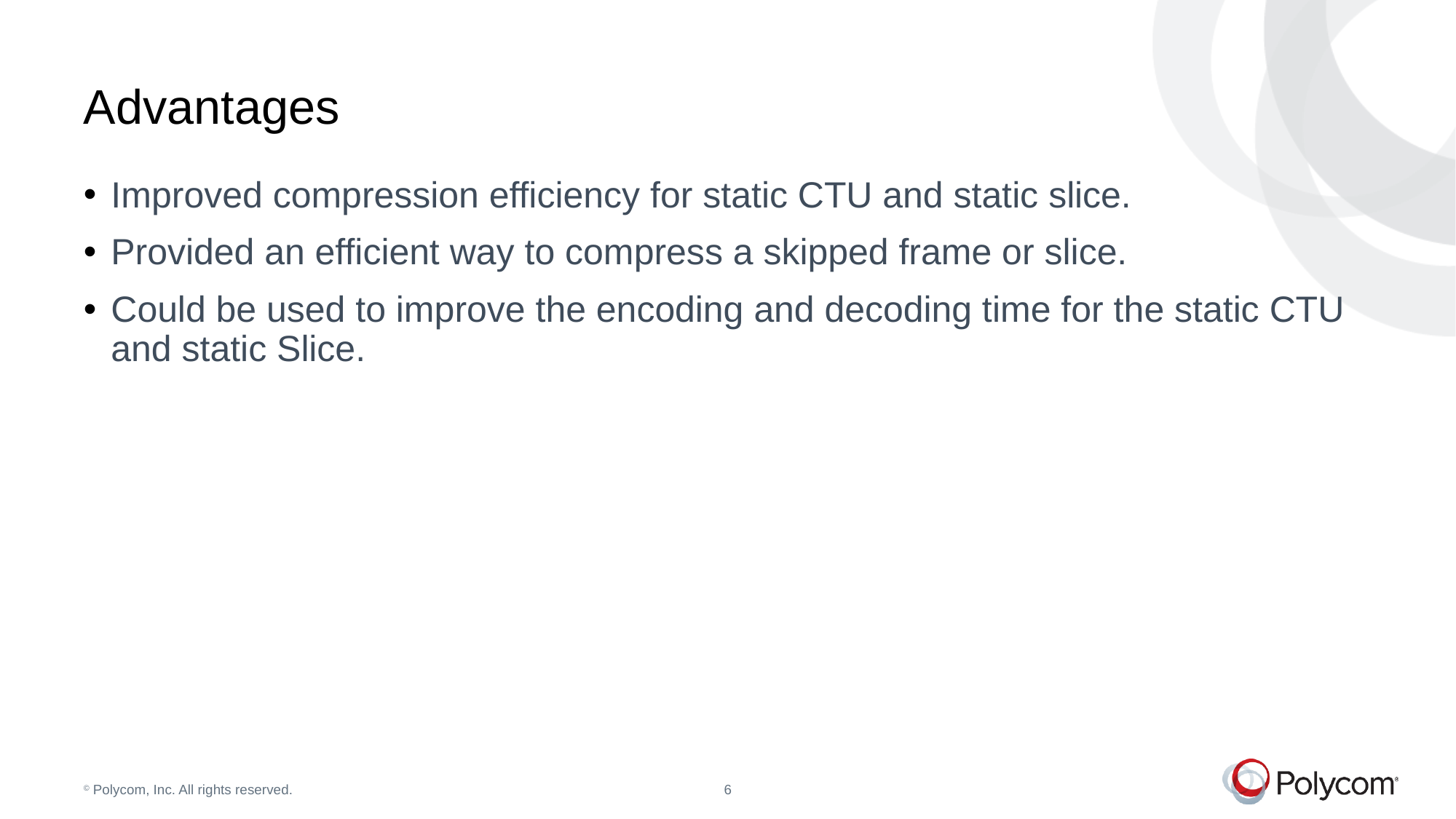

# Advantages
Improved compression efficiency for static CTU and static slice.
Provided an efficient way to compress a skipped frame or slice.
Could be used to improve the encoding and decoding time for the static CTU and static Slice.